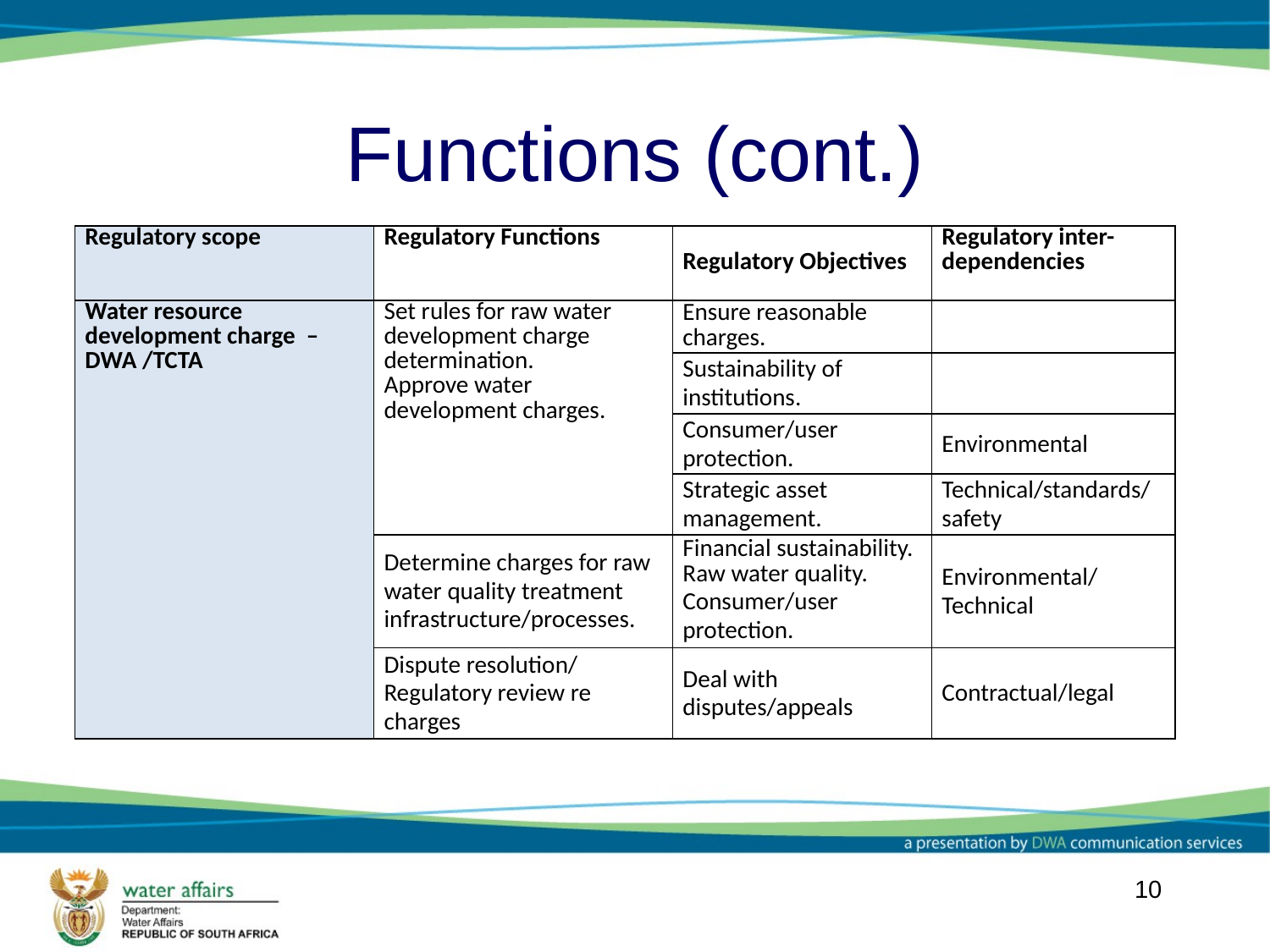

# Functions (cont.)
| Regulatory scope | Regulatory Functions | Regulatory Objectives | Regulatory inter-dependencies |
| --- | --- | --- | --- |
| Water resource development charge – DWA /TCTA | Set rules for raw water development charge determination. Approve water development charges. | Ensure reasonable charges. |  |
|  |  | Sustainability of institutions. |  |
|  |  | Consumer/user protection. | Environmental |
|  |  | Strategic asset management. | Technical/standards/safety |
|  | Determine charges for raw water quality treatment infrastructure/processes. | Financial sustainability. Raw water quality. Consumer/user protection. | Environmental/ Technical |
|  | Dispute resolution/ Regulatory review re charges | Deal with disputes/appeals | Contractual/legal |
10